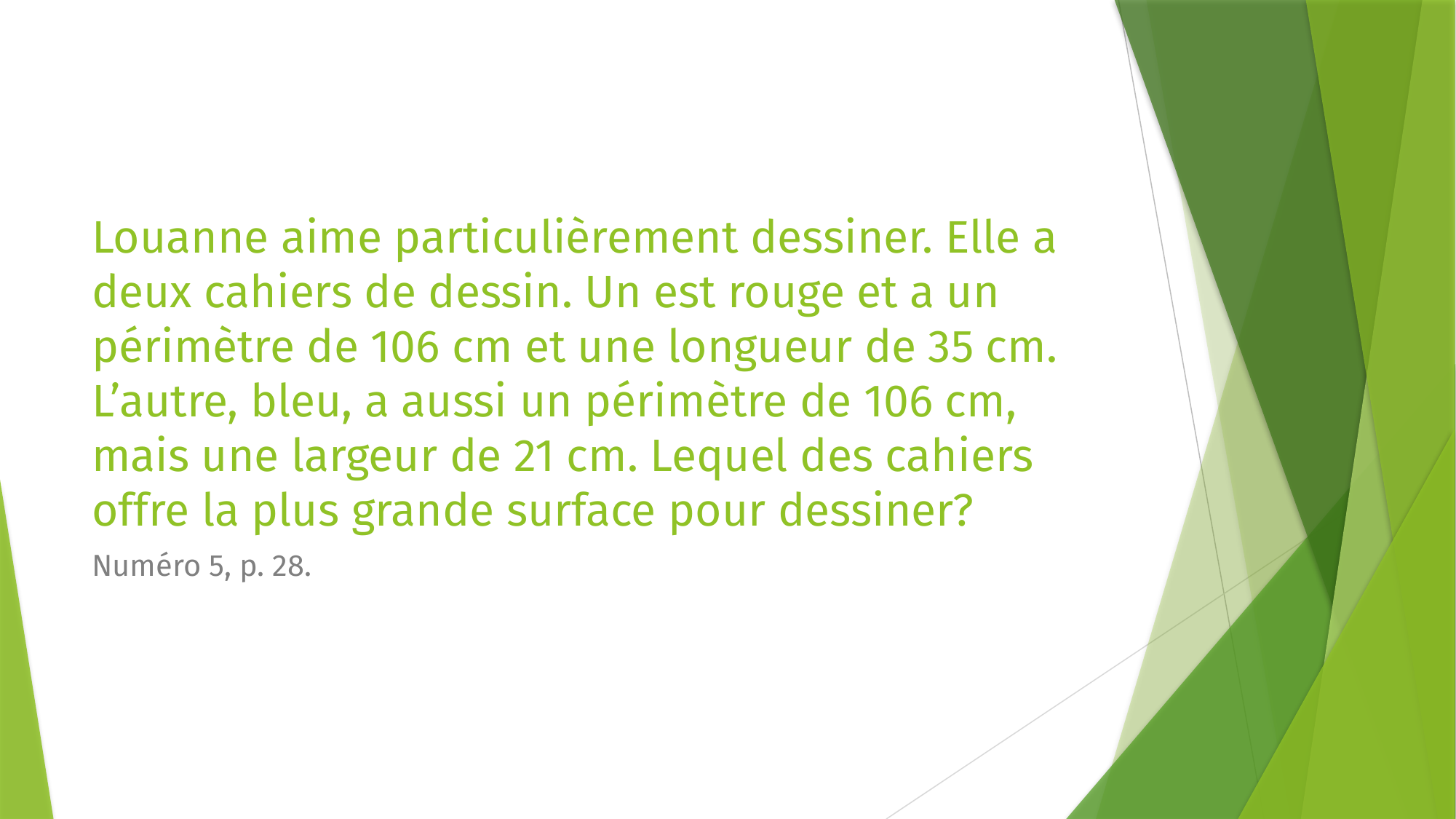

# Louanne aime particulièrement dessiner. Elle a deux cahiers de dessin. Un est rouge et a un périmètre de 106 cm et une longueur de 35 cm. L’autre, bleu, a aussi un périmètre de 106 cm, mais une largeur de 21 cm. Lequel des cahiers offre la plus grande surface pour dessiner?
Numéro 5, p. 28.